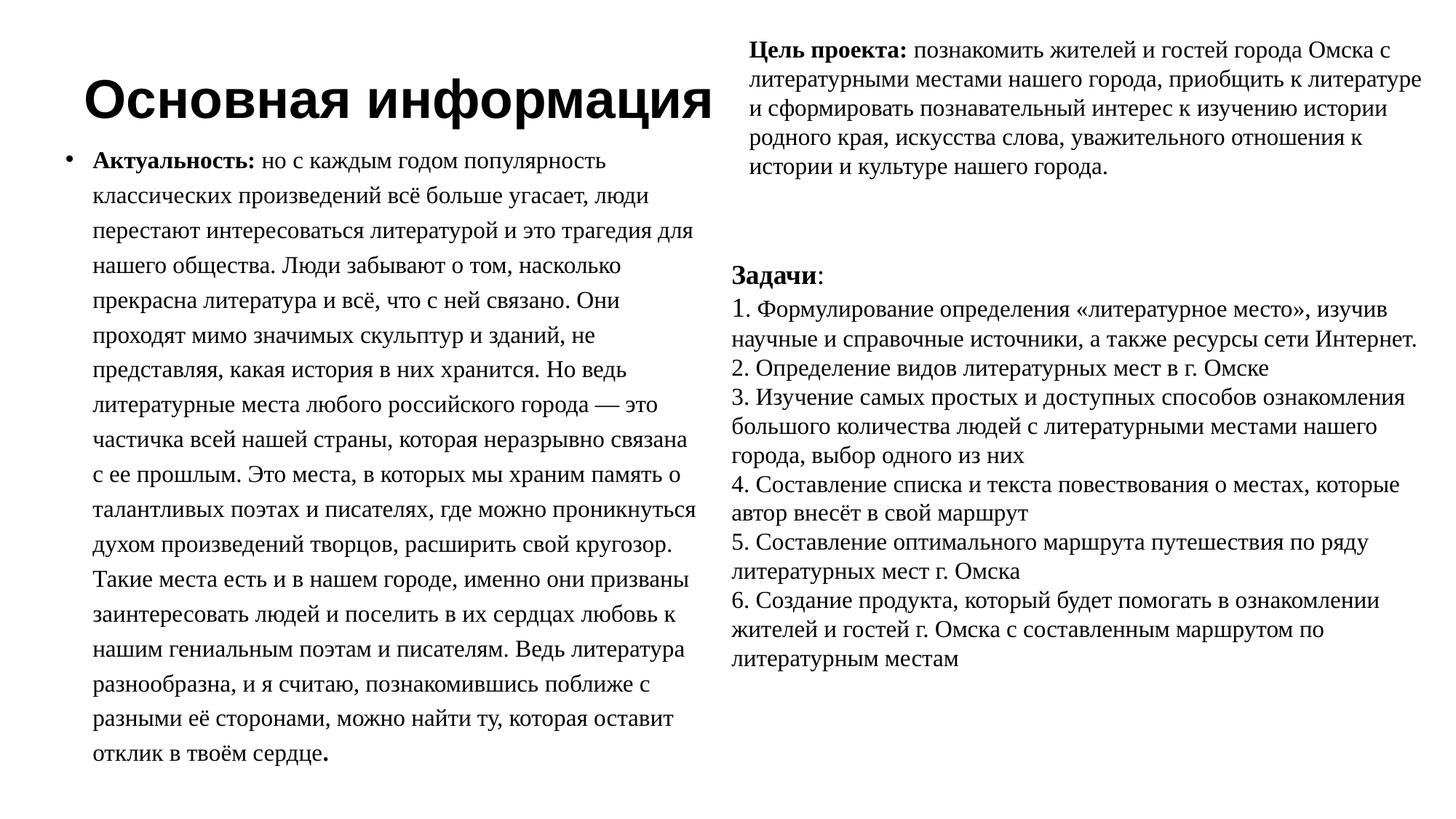

Цель проекта: познакомить жителей и гостей города Омска с литературными местами нашего города, приобщить к литературе и сформировать познавательный интерес к изучению истории родного края, искусства слова, уважительного отношения к истории и культуре нашего города.
# Основная информация
Актуальность: но с каждым годом популярность классических произведений всё больше угасает, люди перестают интересоваться литературой и это трагедия для нашего общества. Люди забывают о том, насколько прекрасна литература и всё, что с ней связано. Они проходят мимо значимых скульптур и зданий, не представляя, какая история в них хранится. Но ведь литературные места любого российского города — это частичка всей нашей страны, которая неразрывно связана с ее прошлым. Это места, в которых мы храним память о талантливых поэтах и писателях, где можно проникнуться духом произведений творцов, расширить свой кругозор. Такие места есть и в нашем городе, именно они призваны заинтересовать людей и поселить в их сердцах любовь к нашим гениальным поэтам и писателям. Ведь литература разнообразна, и я считаю, познакомившись поближе с разными её сторонами, можно найти ту, которая оставит отклик в твоём сердце.
Задачи:
1. Формулирование определения «литературное место», изучив научные и справочные источники, а также ресурсы сети Интернет.
2. Определение видов литературных мест в г. Омске
3. Изучение самых простых и доступных способов ознакомления большого количества людей с литературными местами нашего города, выбор одного из них
4. Составление списка и текста повествования о местах, которые автор внесёт в свой маршрут
5. Составление оптимального маршрута путешествия по ряду литературных мест г. Омска
6. Создание продукта, который будет помогать в ознакомлении жителей и гостей г. Омска с составленным маршрутом по литературным местам